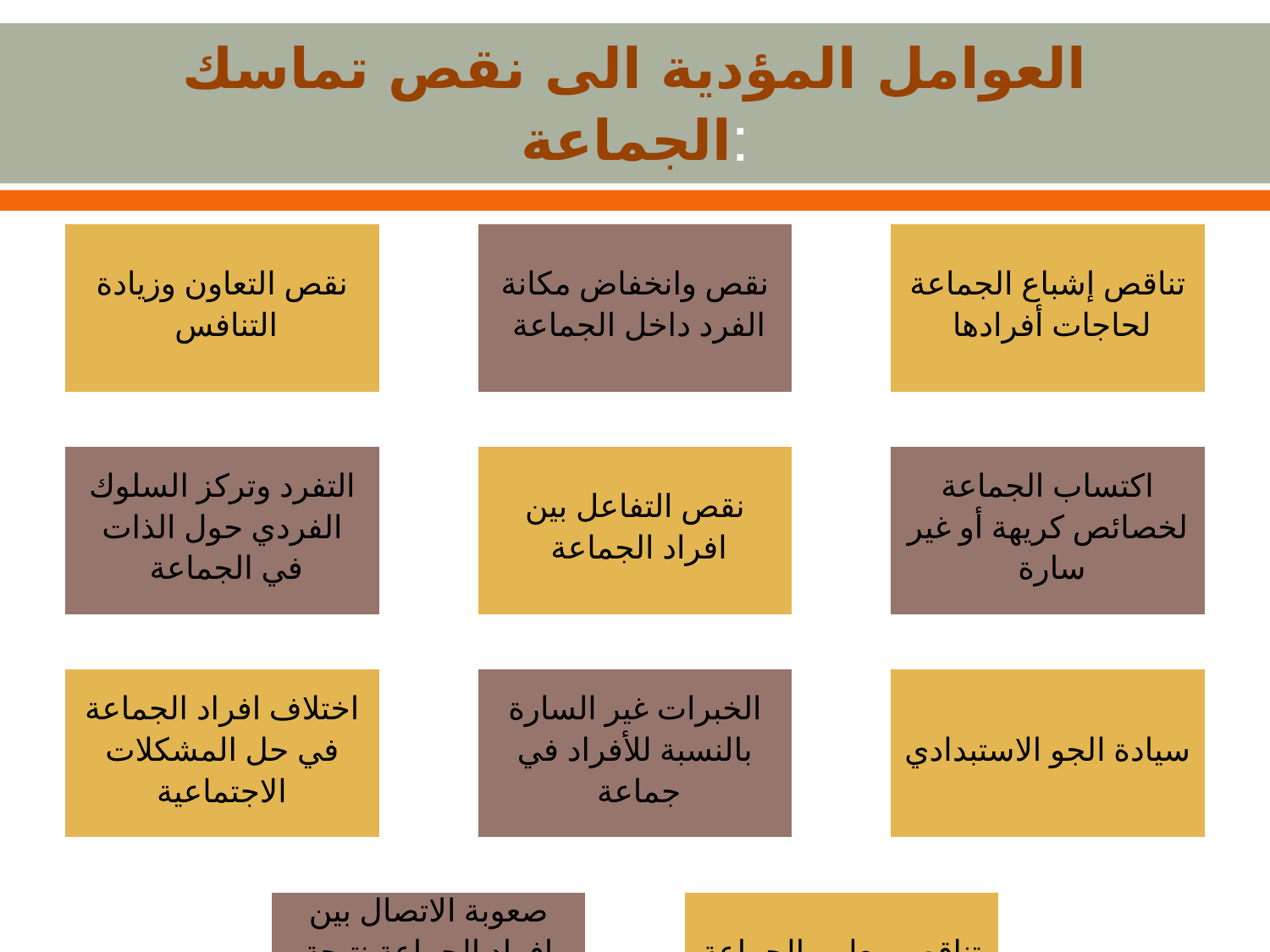

# العوامل المؤدية الى نقص تماسك الجماعة:
نقص التعاون وزيادة التنافس
نقص وانخفاض مكانة الفرد داخل الجماعة
تناقص إشباع الجماعة لحاجات أفرادها
التفرد وتركز السلوك الفردي حول الذات في الجماعة
نقص التفاعل بين افراد الجماعة
اكتساب الجماعة لخصائص كريهة أو غير سارة